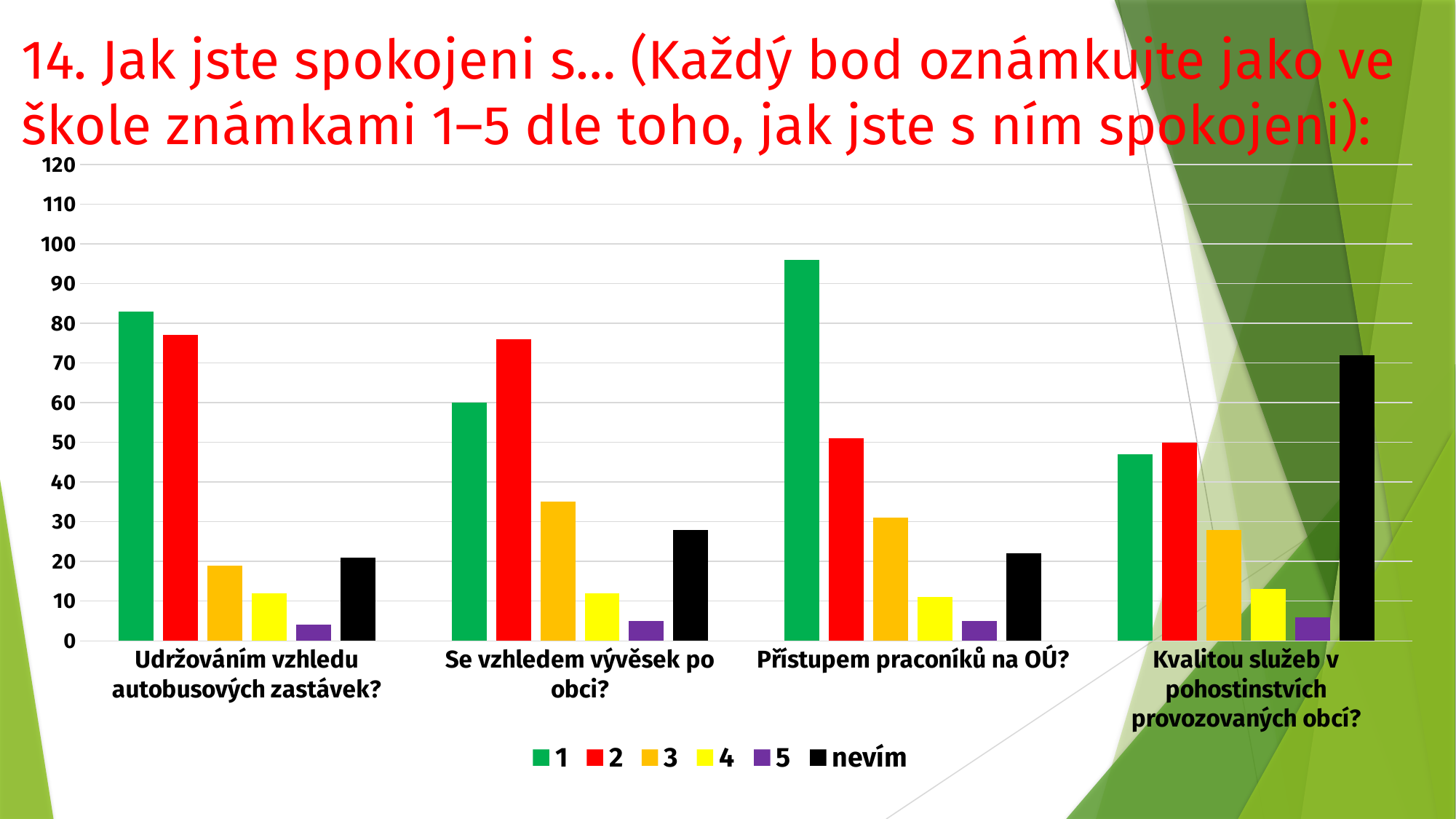

# 14. Jak jste spokojeni s… (Každý bod oznámkujte jako ve škole známkami 1–5 dle toho, jak jste s ním spokojeni):

### Chart

| Category | 1 | 2 | 3 | 4 | 5 | nevím |
|---|---|---|---|---|---|---|
| Udržováním vzhledu autobusových zastávek? | 83.0 | 77.0 | 19.0 | 12.0 | 4.0 | 21.0 |
| Se vzhledem vývěsek po obci? | 60.0 | 76.0 | 35.0 | 12.0 | 5.0 | 28.0 |
| Přístupem praconíků na OÚ? | 96.0 | 51.0 | 31.0 | 11.0 | 5.0 | 22.0 |
| Kvalitou služeb v pohostinstvích provozovaných obcí? | 47.0 | 50.0 | 28.0 | 13.0 | 6.0 | 72.0 |